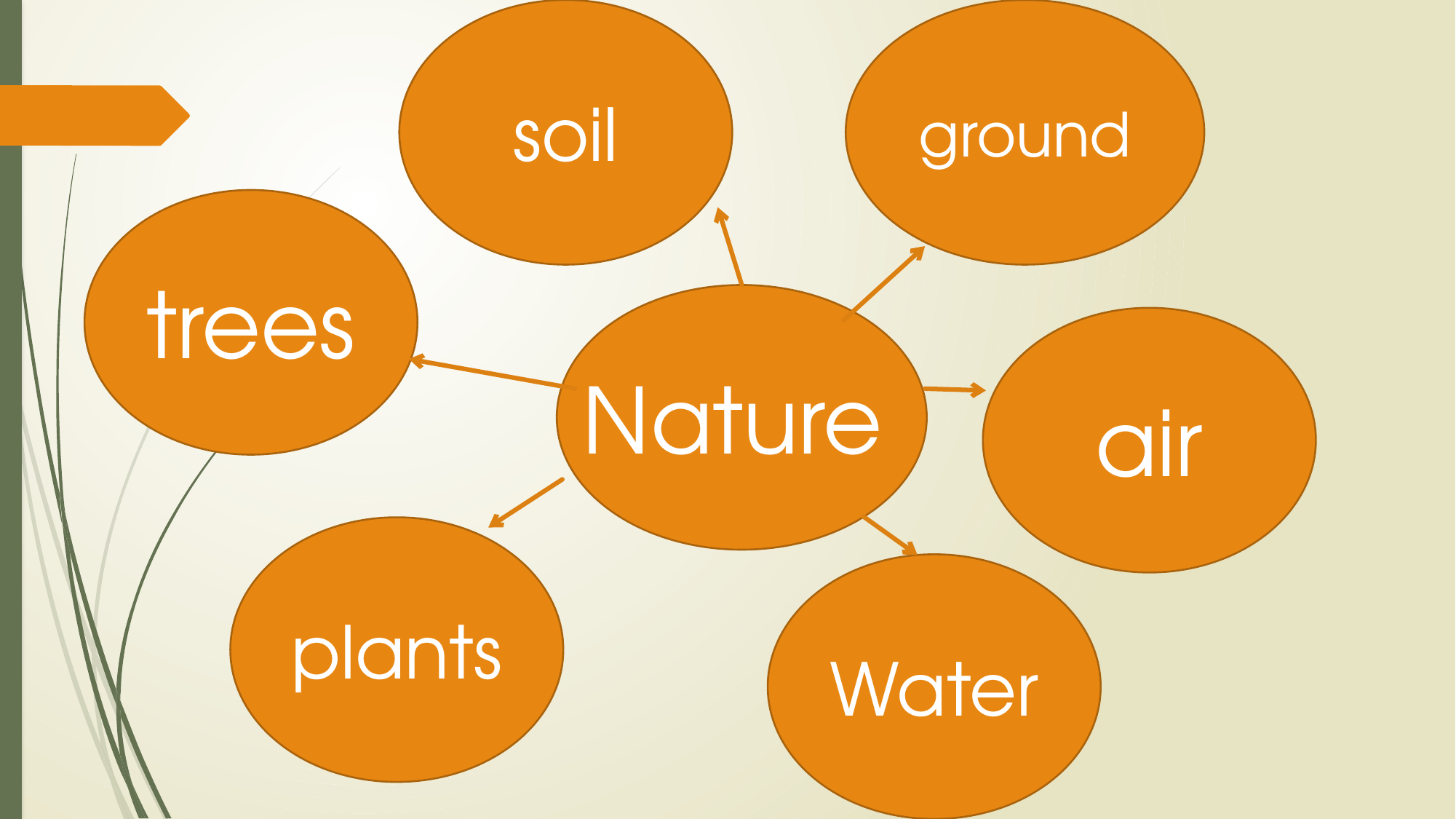

soil
ground
#
trees

air
Nature
plants
Water